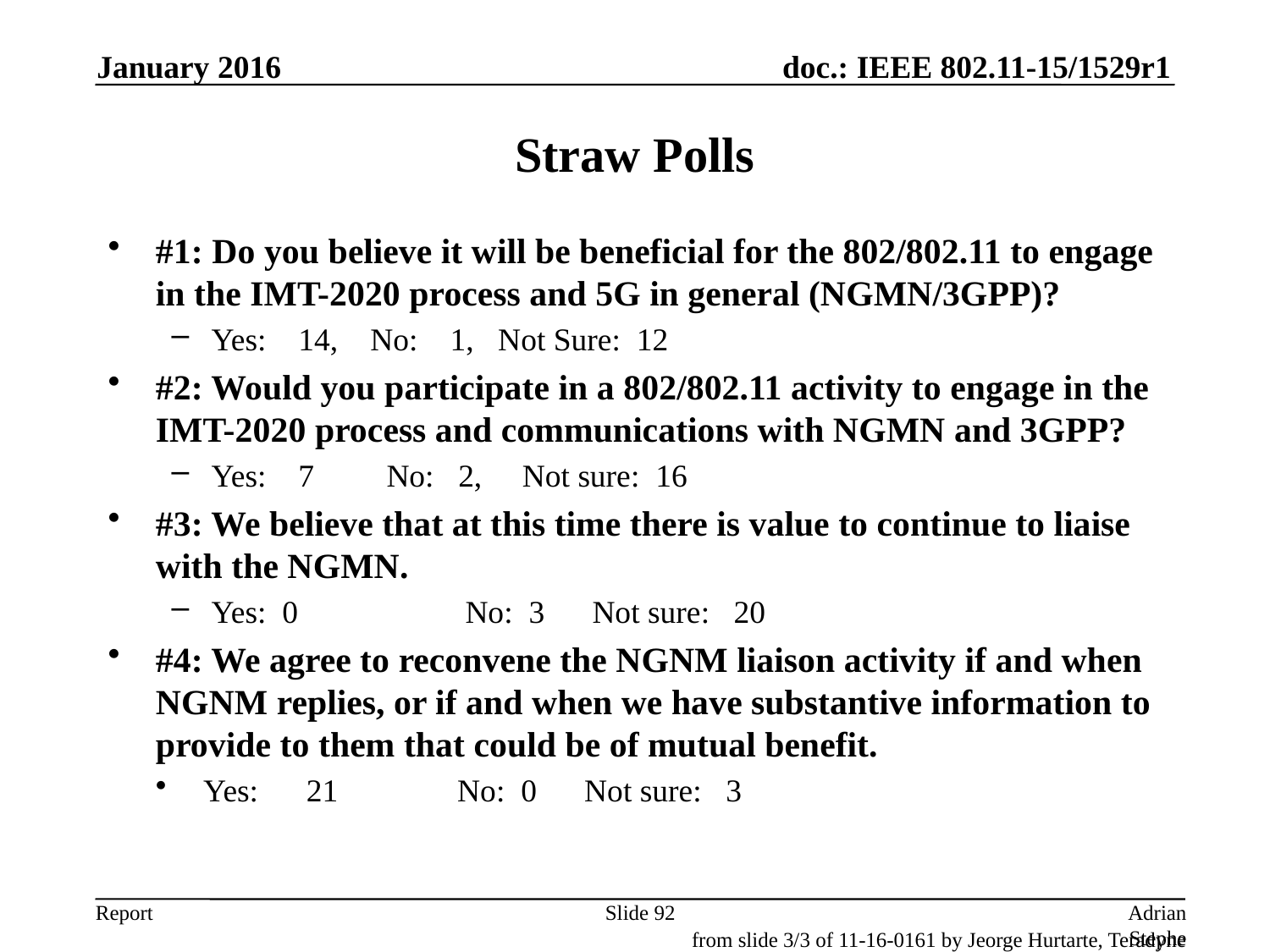

January 2016
Straw Polls

#1: Do you believe it will be beneficial for the 802/802.11 to engage in the IMT-2020 process and 5G in general (NGMN/3GPP)?
Yes:    14,    No:    1,   Not Sure:  12
#2: Would you participate in a 802/802.11 activity to engage in the IMT-2020 process and communications with NGMN and 3GPP?
Yes:    7         No:   2,     Not sure:  16
#3: We believe that at this time there is value to continue to liaise with the NGMN.
Yes:  0     	No:  3	Not sure:   20
#4: We agree to reconvene the NGNM liaison activity if and when NGNM replies, or if and when we have substantive information to provide to them that could be of mutual benefit.
Yes:      21 	No:  0	Not sure:   3

Slide 92
Adrian Stephens, Intel Corporation
from slide 3/3 of 11-16-0161 by Jeorge Hurtarte, Teradyne